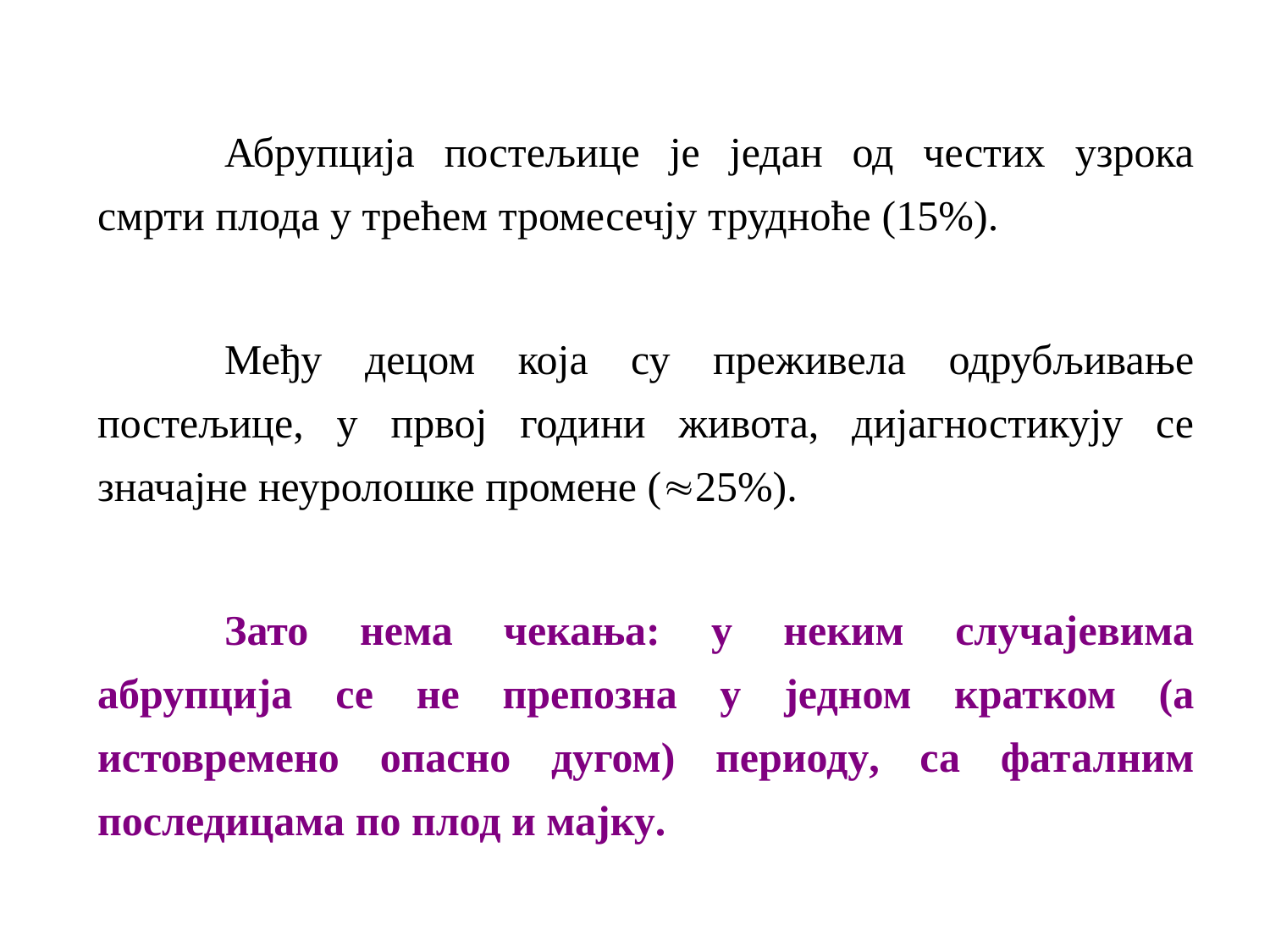

Абрупција постељице је један од честих узрока смрти плода у трећем тромесечју трудноће (15%).

		Међу децом која су преживела одрубљивање постељице, у првој години живота, дијагностикују се значајне неуролошке промене (≈25%).

		Зато нема чекања: у неким случајевима абрупција се не препозна у једном кратком (а истовремено опасно дугом) периоду, са фаталним последицама по плод и мајку.